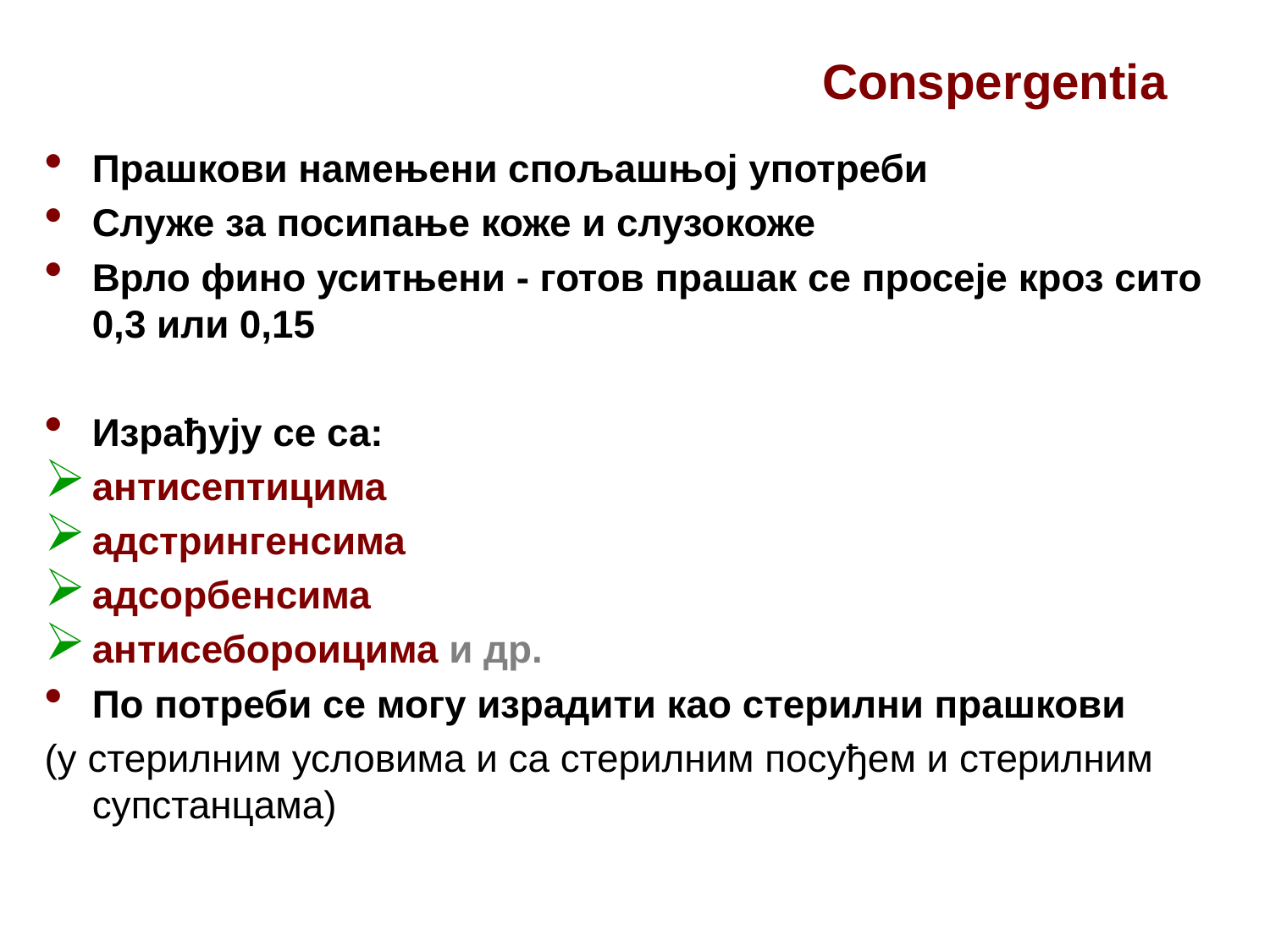

Conspergentia
Прашкови намењени спољашњој употреби
Служе за посипање коже и слузокоже
Врло фино уситњени - готов прашак се просеје кроз сито 0,3 или 0,15

Израђују се са:
антисептицима
адстрингенсима
адсорбенсима
антисебороицима и др.
По потреби се могу израдити као стерилни прашкови
(у стерилним условима и са стерилним посуђем и стерилним супстанцама)